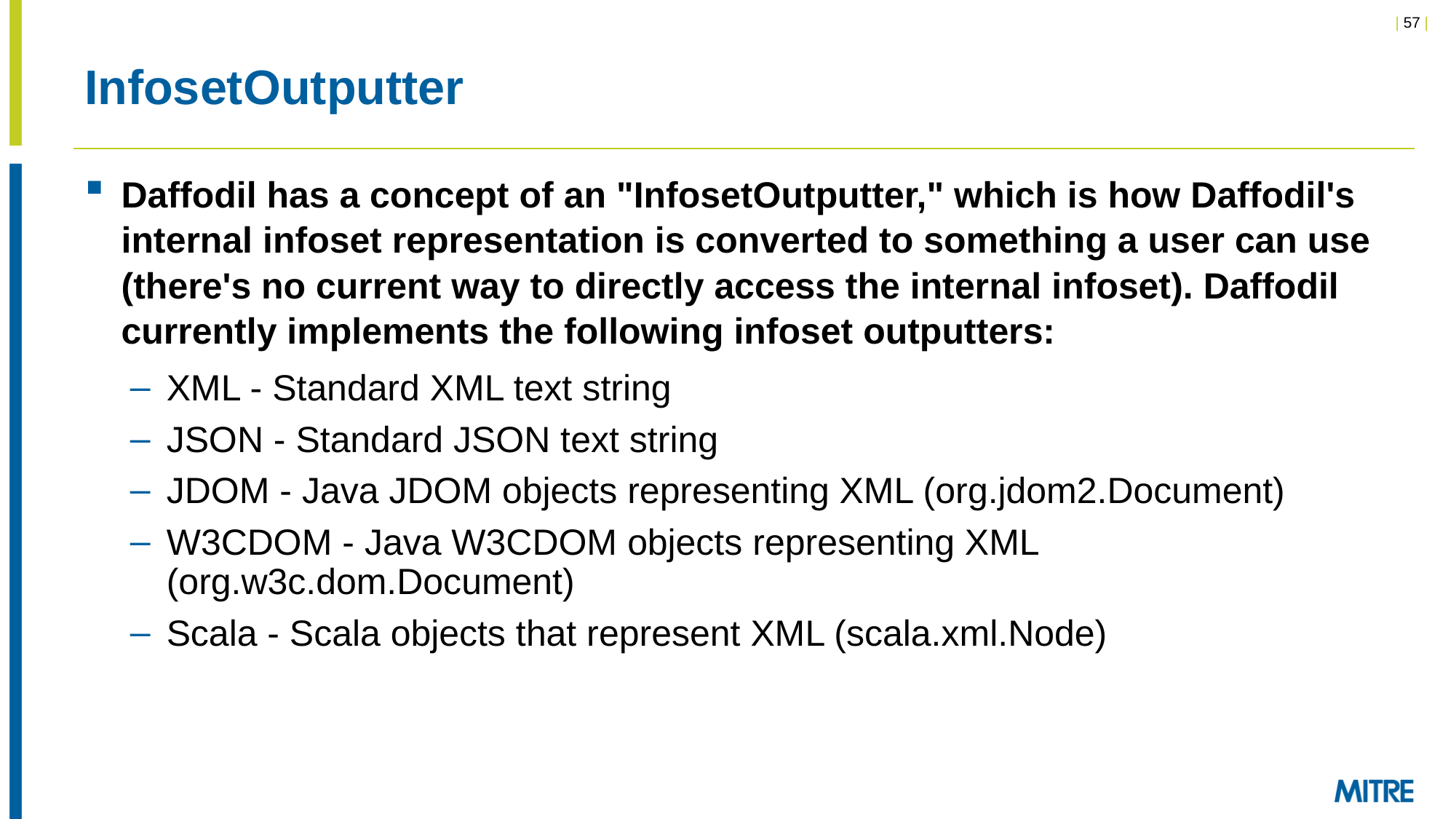

# InfosetOutputter
Daffodil has a concept of an "InfosetOutputter," which is how Daffodil's internal infoset representation is converted to something a user can use (there's no current way to directly access the internal infoset). Daffodil currently implements the following infoset outputters:
XML - Standard XML text string
JSON - Standard JSON text string
JDOM - Java JDOM objects representing XML (org.jdom2.Document)
W3CDOM - Java W3CDOM objects representing XML (org.w3c.dom.Document)
Scala - Scala objects that represent XML (scala.xml.Node)